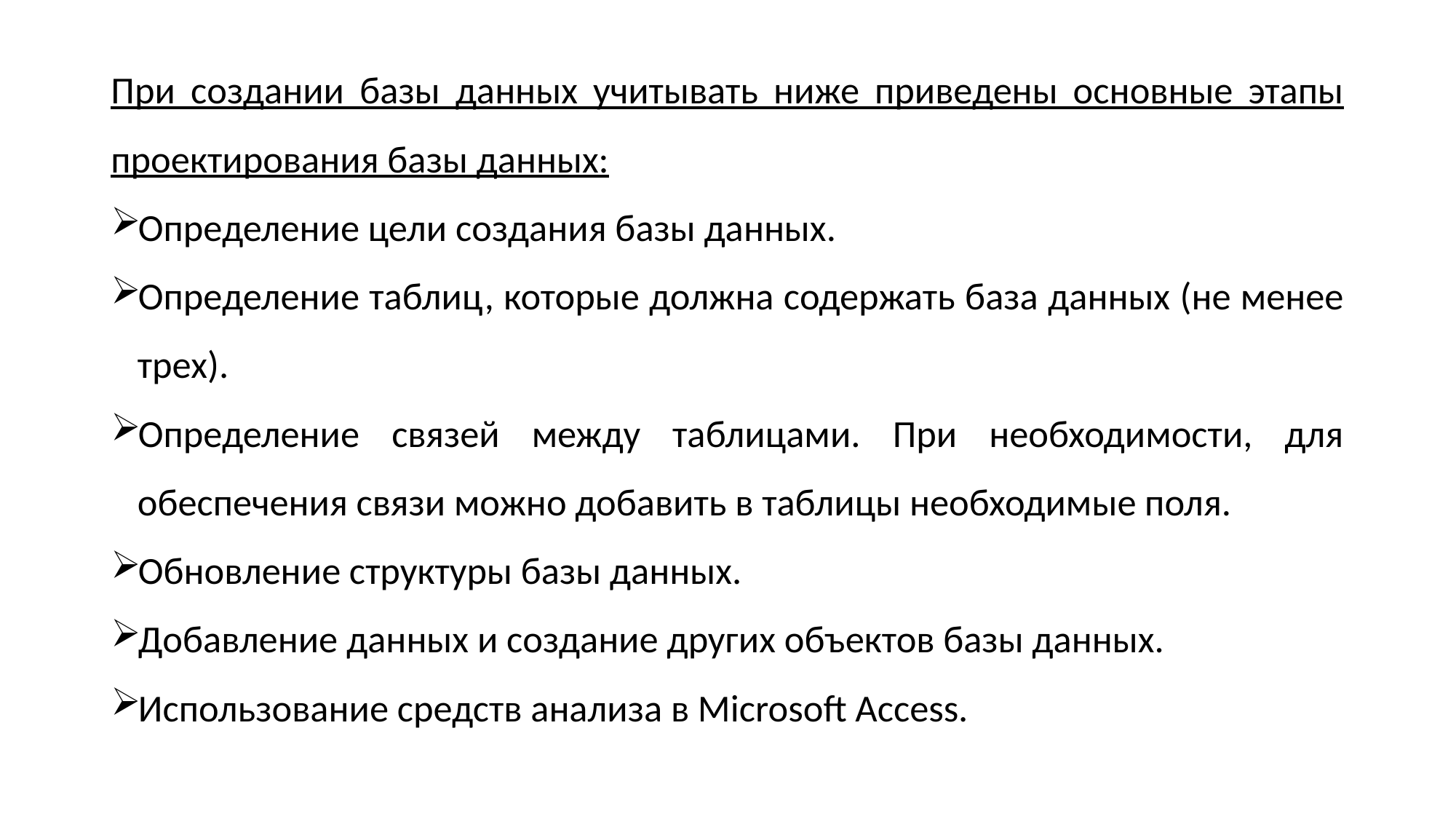

При создании базы данных учитывать ниже приведены основные этапы проектирования базы данных:
Определение цели создания базы данных.
Определение таблиц, которые должна содержать база данных (не менее трех).
Определение связей между таблицами. При необходимости, для обеспечения связи можно добавить в таблицы необходимые поля.
Обновление структуры базы данных.
Добавление данных и создание других объектов базы данных.
Использование средств анализа в Microsoft Access.